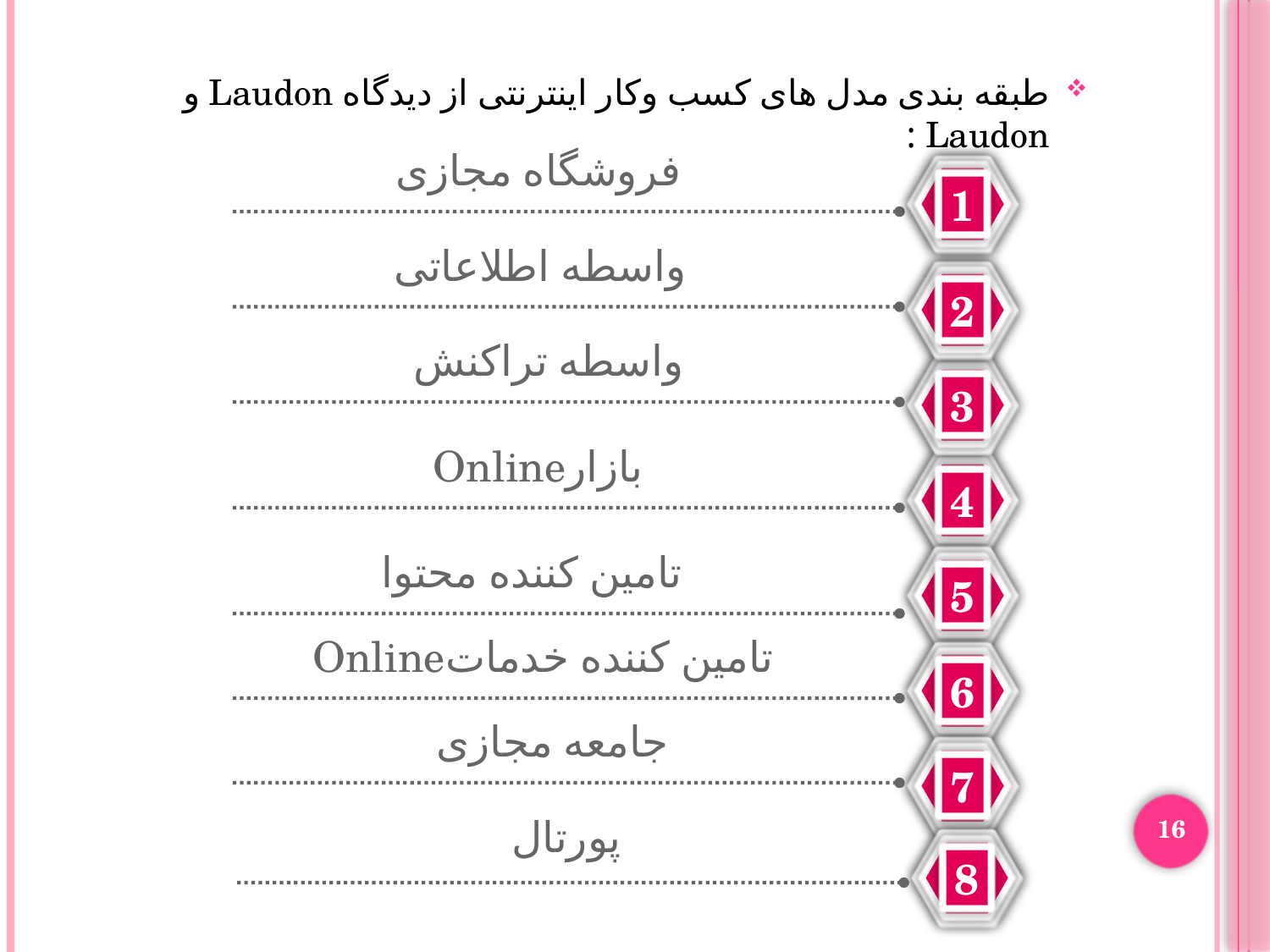

طبقه بندی مدل های کسب وکار اینترنتی از دیدگاه Laudon و Laudon :
فروشگاه مجازی

1
1

واسطه اطلاعاتی

2
2

واسطه تراکنش

3

3
Onlineبازار

4

تامین کننده محتوا

5

Onlineتامین کننده خدمات

6

جامعه مجازی

7

16
1
پورتال

8